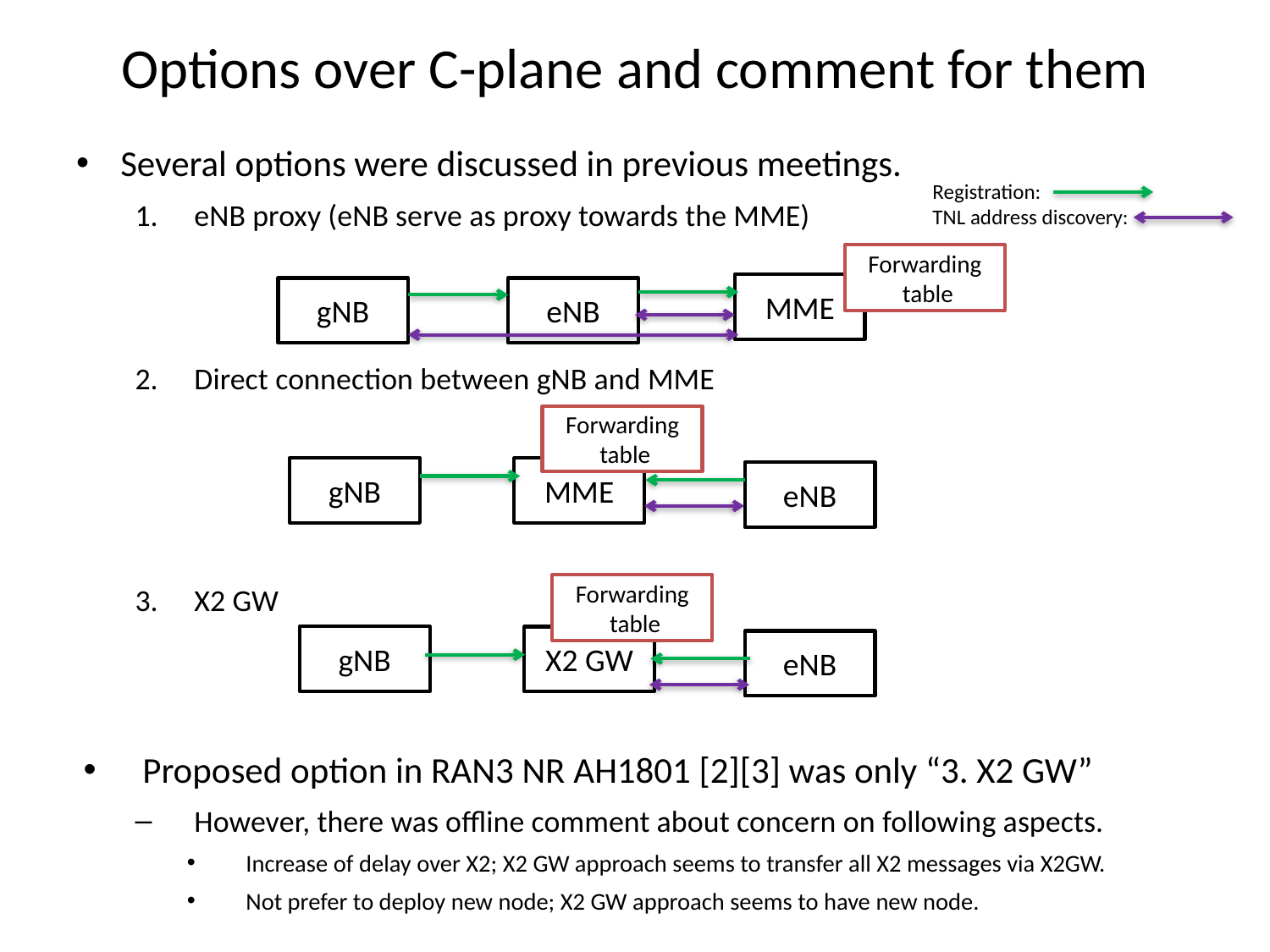

# Options over C-plane and comment for them
Several options were discussed in previous meetings.
eNB proxy (eNB serve as proxy towards the MME)

Direct connection between gNB and MME

X2 GW

Proposed option in RAN3 NR AH1801 [2][3] was only “3. X2 GW”
However, there was offline comment about concern on following aspects.
Increase of delay over X2; X2 GW approach seems to transfer all X2 messages via X2GW.
Not prefer to deploy new node; X2 GW approach seems to have new node.
Registration:
TNL address discovery:
Forwarding
 table
MME
gNB
eNB
Forwarding
 table
gNB
MME
eNB
Forwarding
 table
gNB
X2 GW
eNB